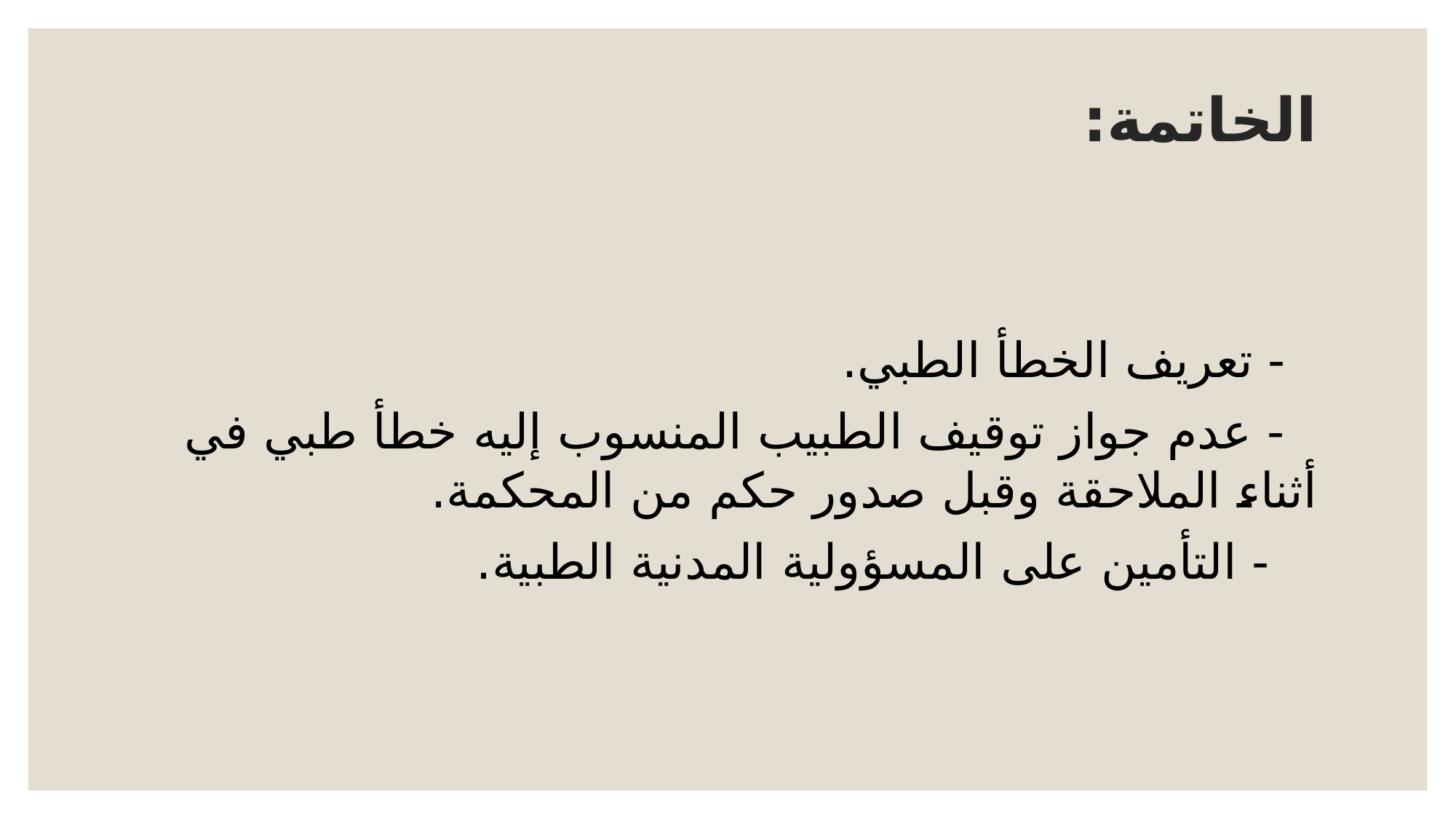

# الخاتمة:

  - تعريف الخطأ الطبي.
  - عدم جواز توقيف الطبيب المنسوب إليه خطأ طبي في أثناء الملاحقة وقبل صدور حكم من المحكمة.
   - التأمين على المسؤولية المدنية الطبية.